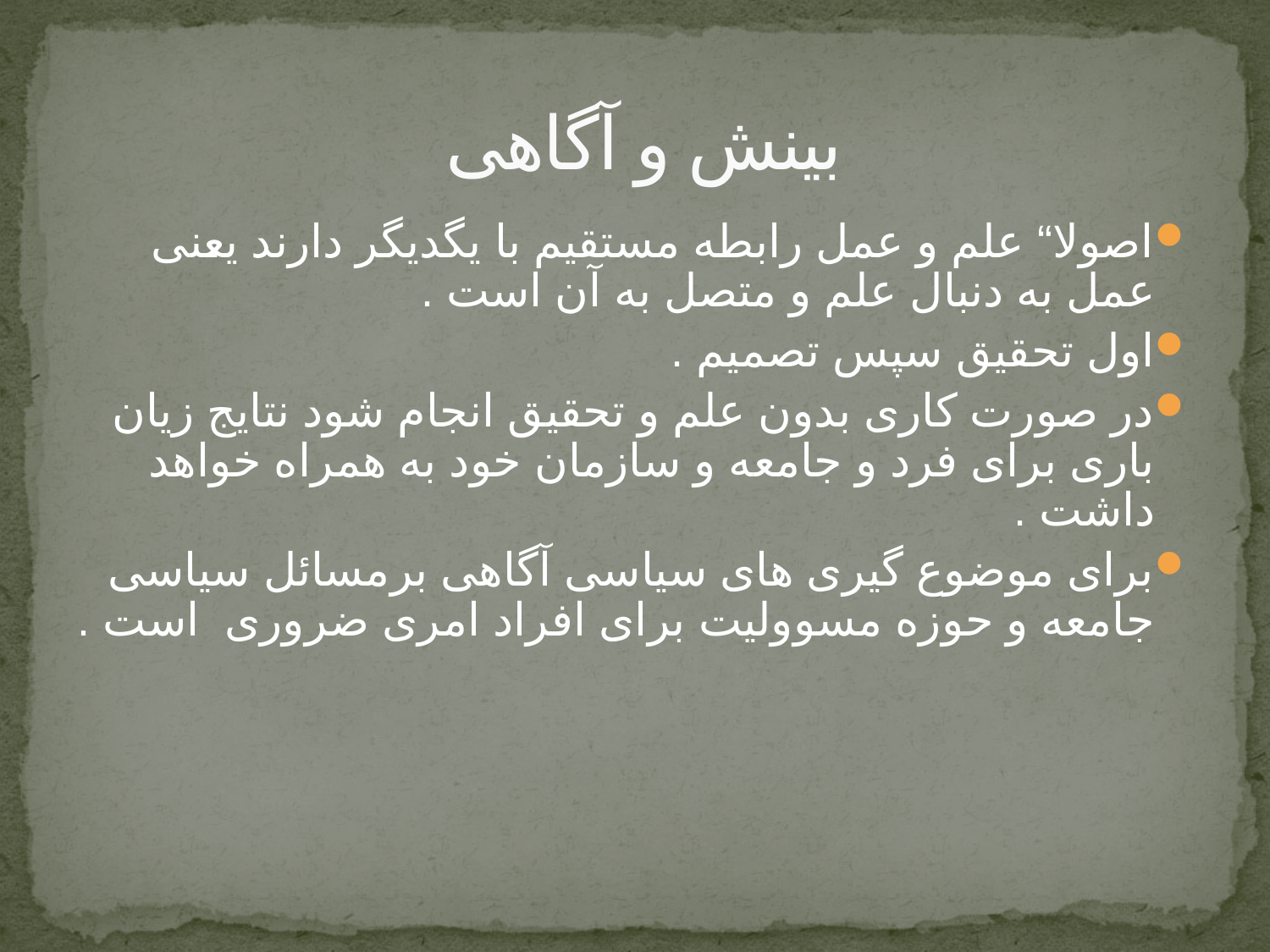

# بینش و آگاهی
اصولا“ علم و عمل رابطه مستقیم با یگدیگر دارند یعنی عمل به دنبال علم و متصل به آن است .
اول تحقیق سپس تصمیم .
در صورت کاری بدون علم و تحقیق انجام شود نتایج زیان باری برای فرد و جامعه و سازمان خود به همراه خواهد داشت .
برای موضوع گیری های سیاسی آگاهی برمسائل سیاسی جامعه و حوزه مسوولیت برای افراد امری ضروری  است .